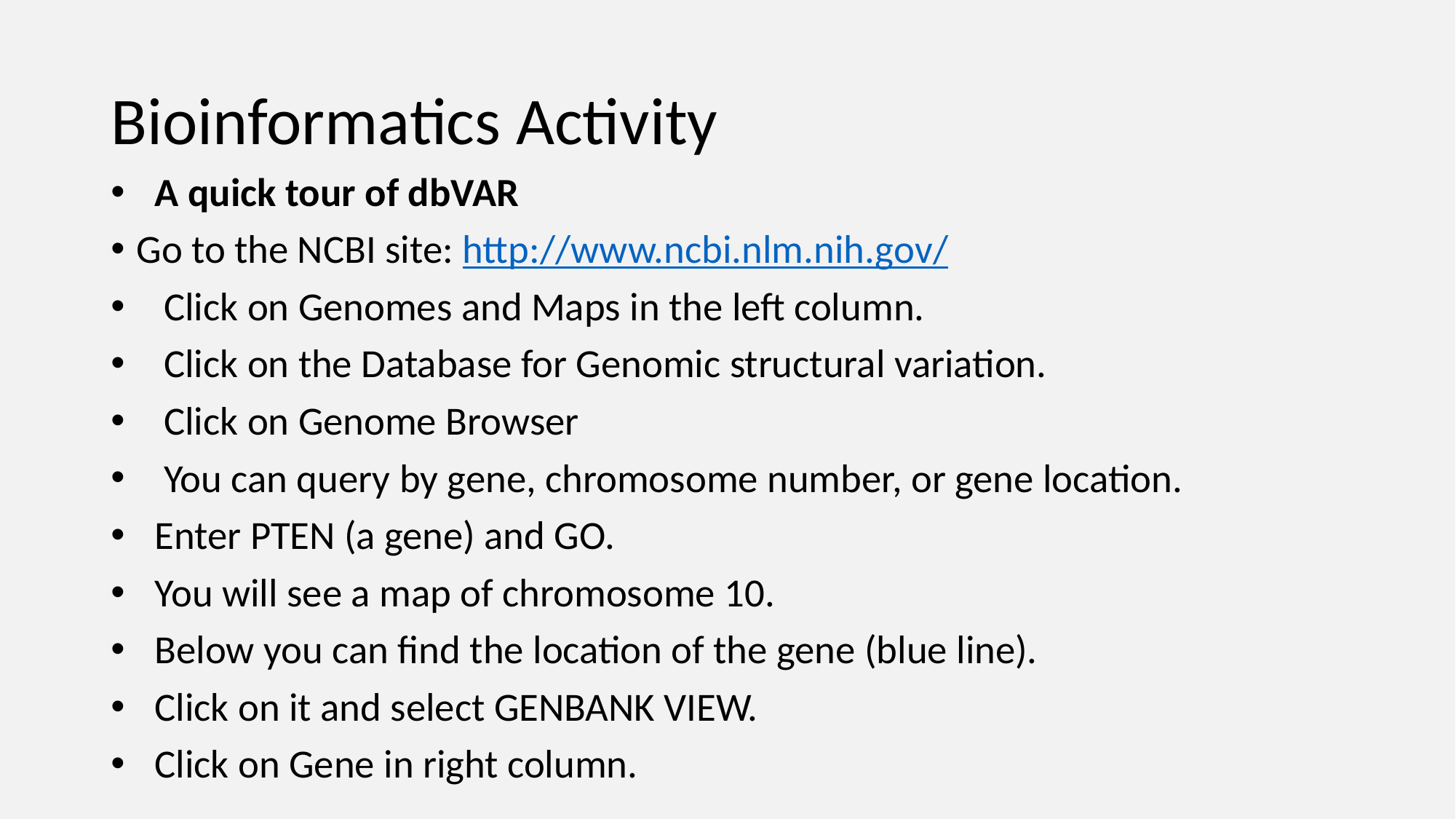

# Bioinformatics Activity
  A quick tour of dbVAR
Go to the NCBI site: http://www.ncbi.nlm.nih.gov/
   Click on Genomes and Maps in the left column.
   Click on the Database for Genomic structural variation.
   Click on Genome Browser
   You can query by gene, chromosome number, or gene location.
  Enter PTEN (a gene) and GO.
  You will see a map of chromosome 10.
  Below you can find the location of the gene (blue line).
  Click on it and select GENBANK VIEW.
  Click on Gene in right column.